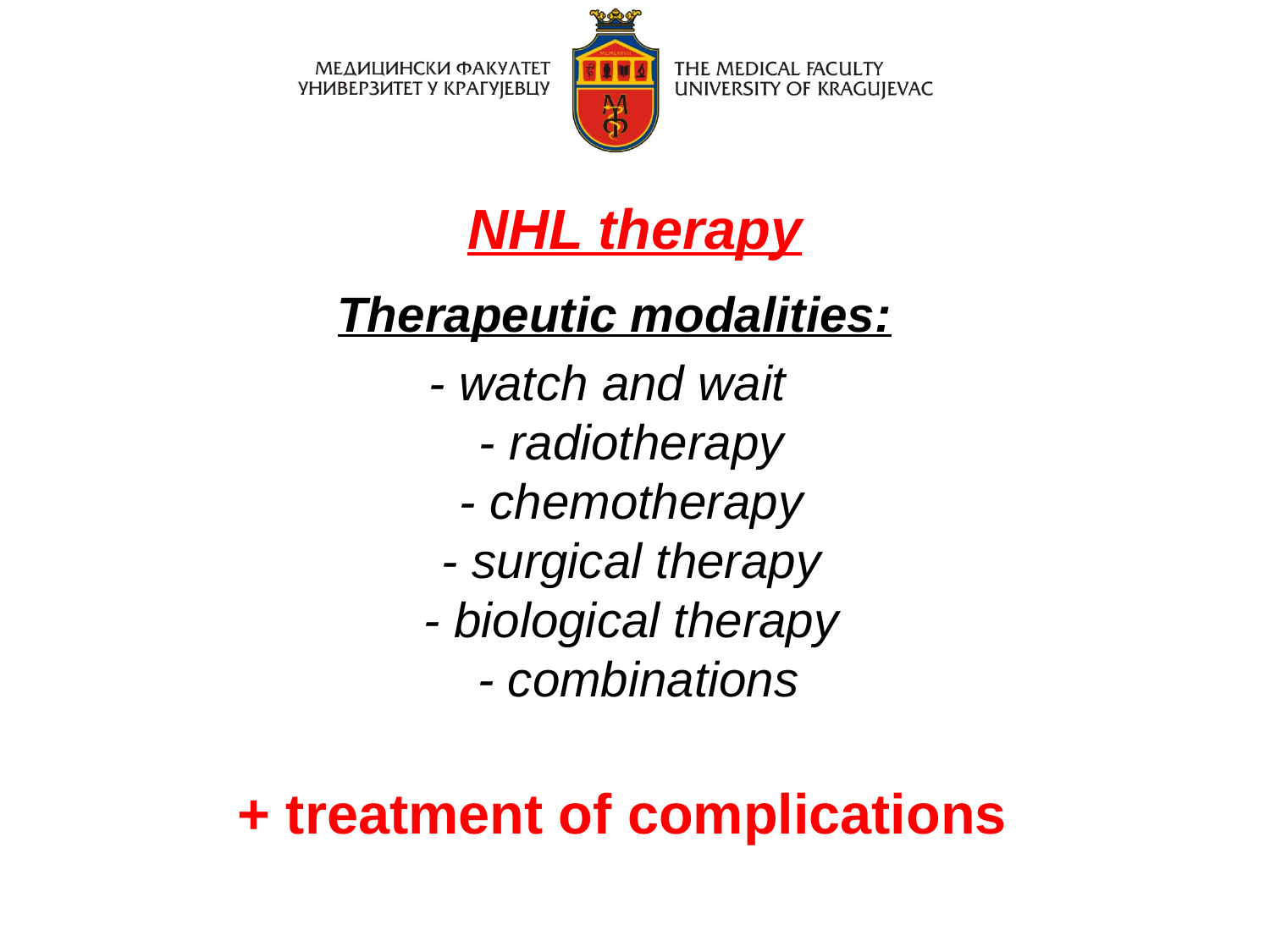

NHL therapy
Therapeutic modalities:
- watch and wait
- radiotherapy
- chemotherapy
- surgical therapy
- biological therapy
- combinations
 + treatment of complications